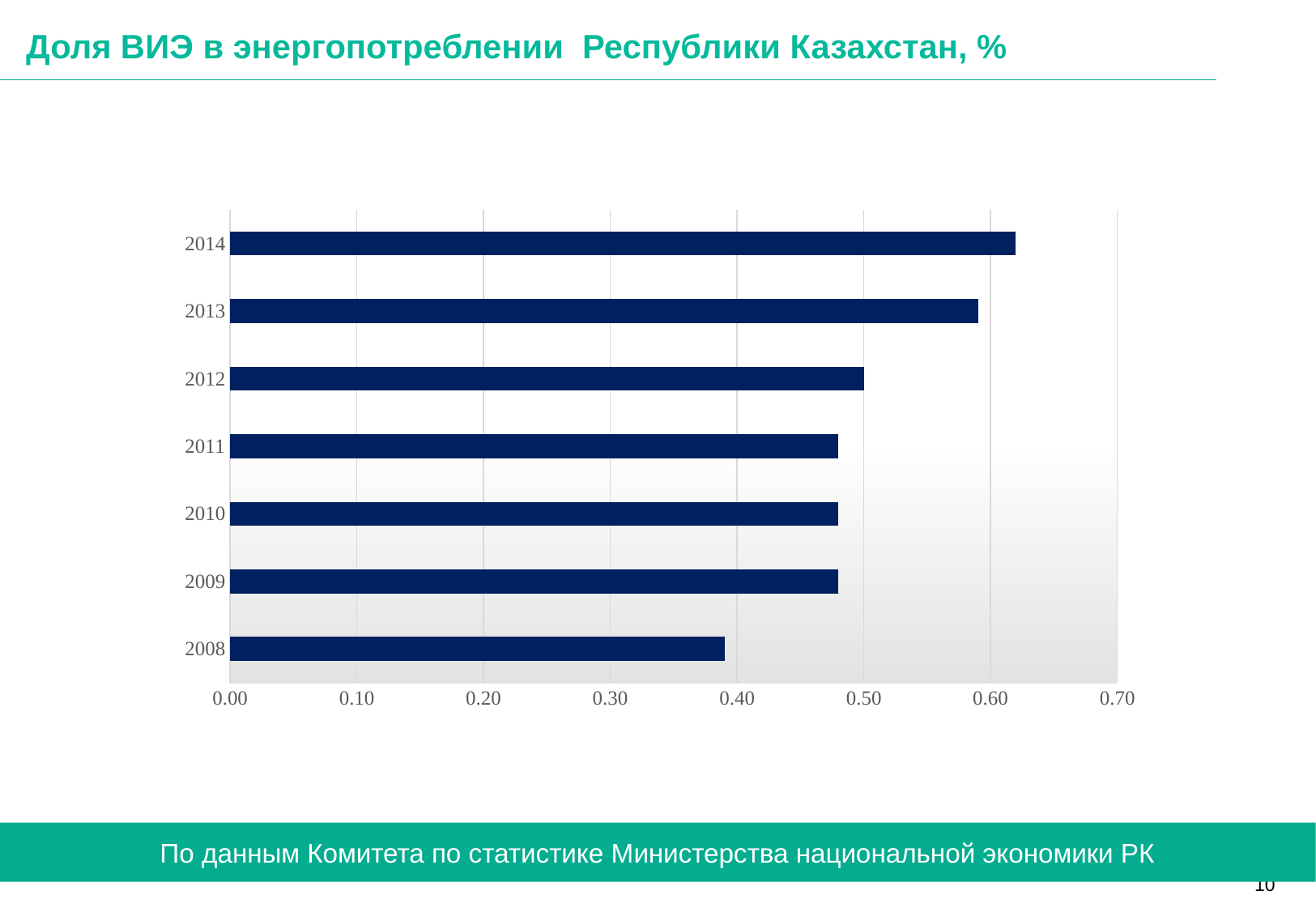

# Доля ВИЭ в энергопотреблении  Республики Казахстан, %

### Chart

| Category |  |
|---|---|
| 2008 | 0.39000000000000107 |
| 2009 | 0.4800000000000003 |
| 2010 | 0.4800000000000003 |
| 2011 | 0.4800000000000003 |
| 2012 | 0.5 |
| 2013 | 0.59 |
| 2014 | 0.6200000000000019 |
По данным Комитета по статистике Министерства национальной экономики РК

10